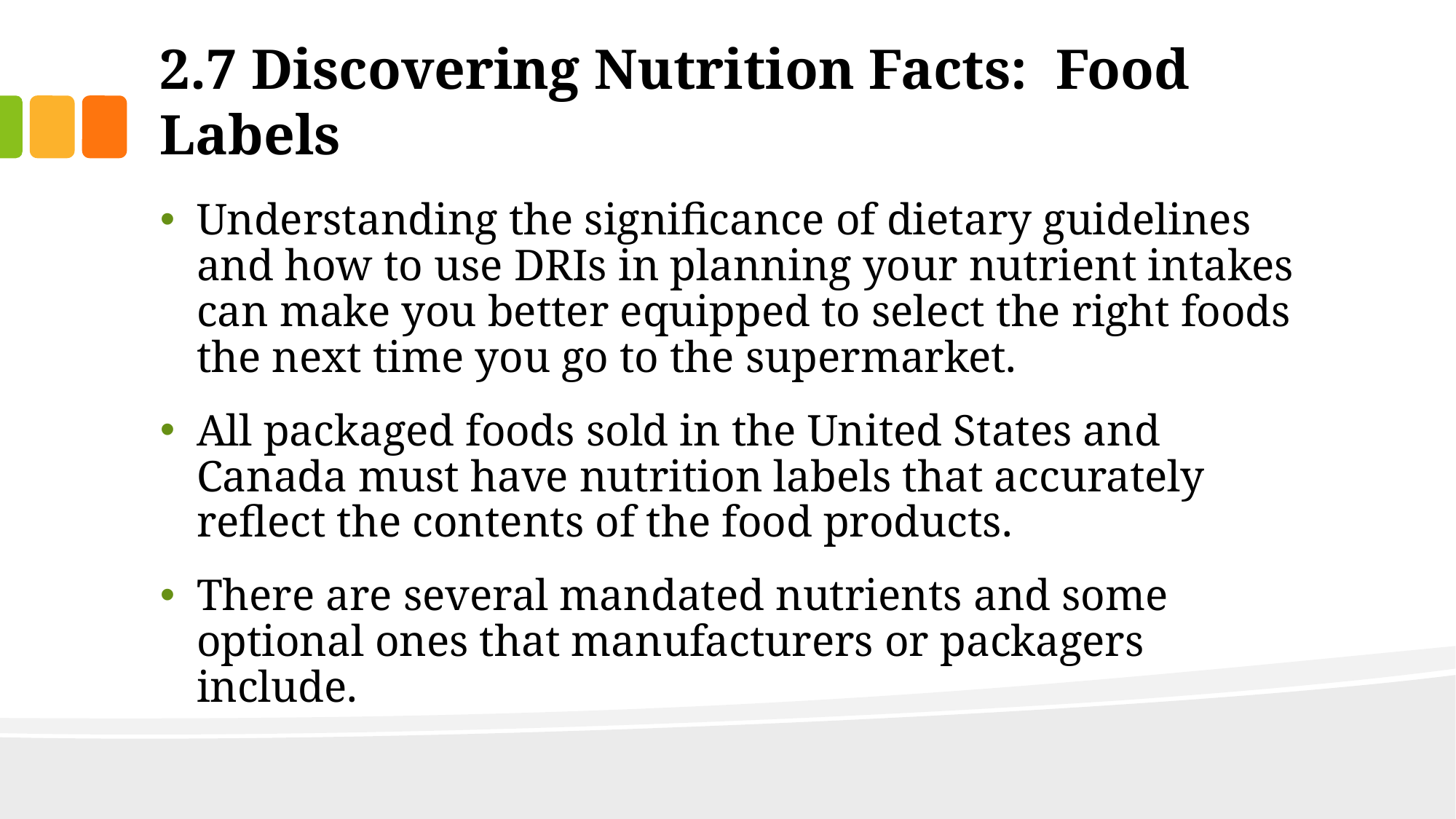

# 2.7 Discovering Nutrition Facts:  Food Labels
Understanding the significance of dietary guidelines and how to use DRIs in planning your nutrient intakes can make you better equipped to select the right foods the next time you go to the supermarket.
All packaged foods sold in the United States and Canada must have nutrition labels that accurately reflect the contents of the food products.
There are several mandated nutrients and some optional ones that manufacturers or packagers include.